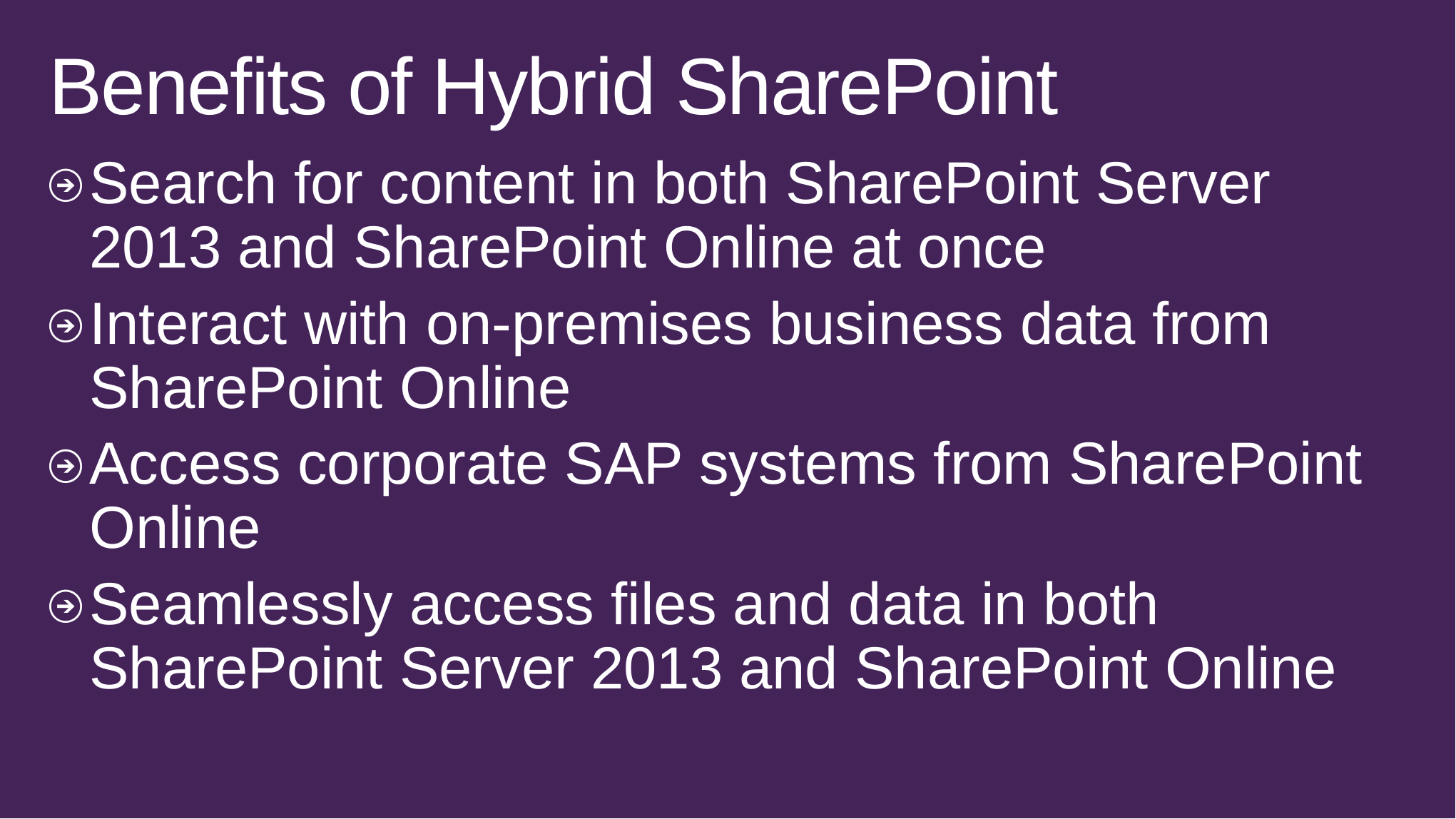

# Benefits of Hybrid SharePoint
Search for content in both SharePoint Server 2013 and SharePoint Online at once
Interact with on-premises business data from SharePoint Online
Access corporate SAP systems from SharePoint Online
Seamlessly access files and data in both SharePoint Server 2013 and SharePoint Online